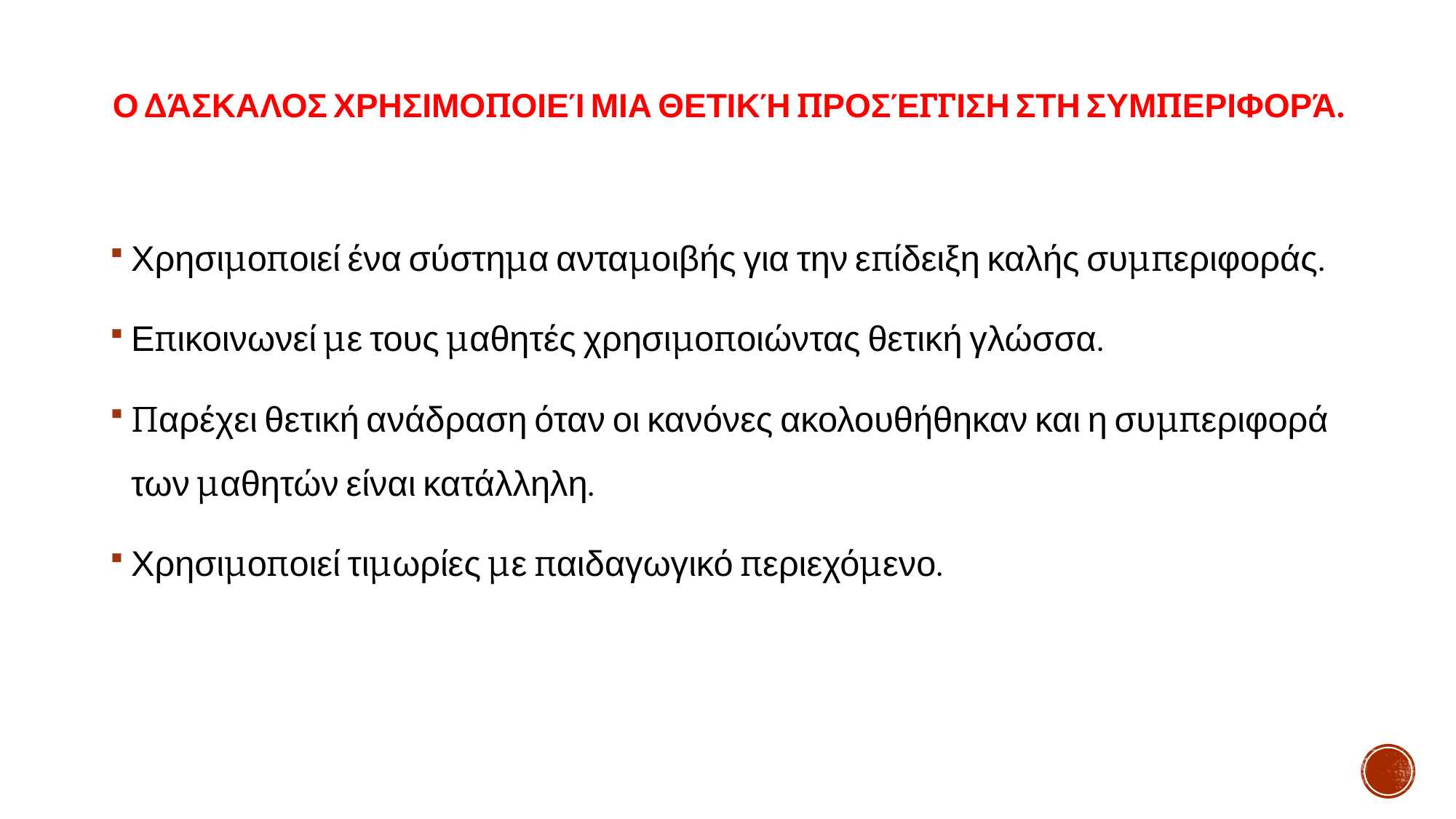

# Ο δάσκαλος χρησιμοποιεί μια θετική προσέγγιση στη συμπεριφορά.
Χρησιμοποιεί ένα σύστημα ανταμοιβής για την επίδειξη καλής συμπεριφοράς.
Επικοινωνεί με τους μαθητές χρησιμοποιώντας θετική γλώσσα.
Παρέχει θετική ανάδραση όταν οι κανόνες ακολουθήθηκαν και η συμπεριφορά των μαθητών είναι κατάλληλη.
Χρησιμοποιεί τιμωρίες με παιδαγωγικό περιεχόμενο.